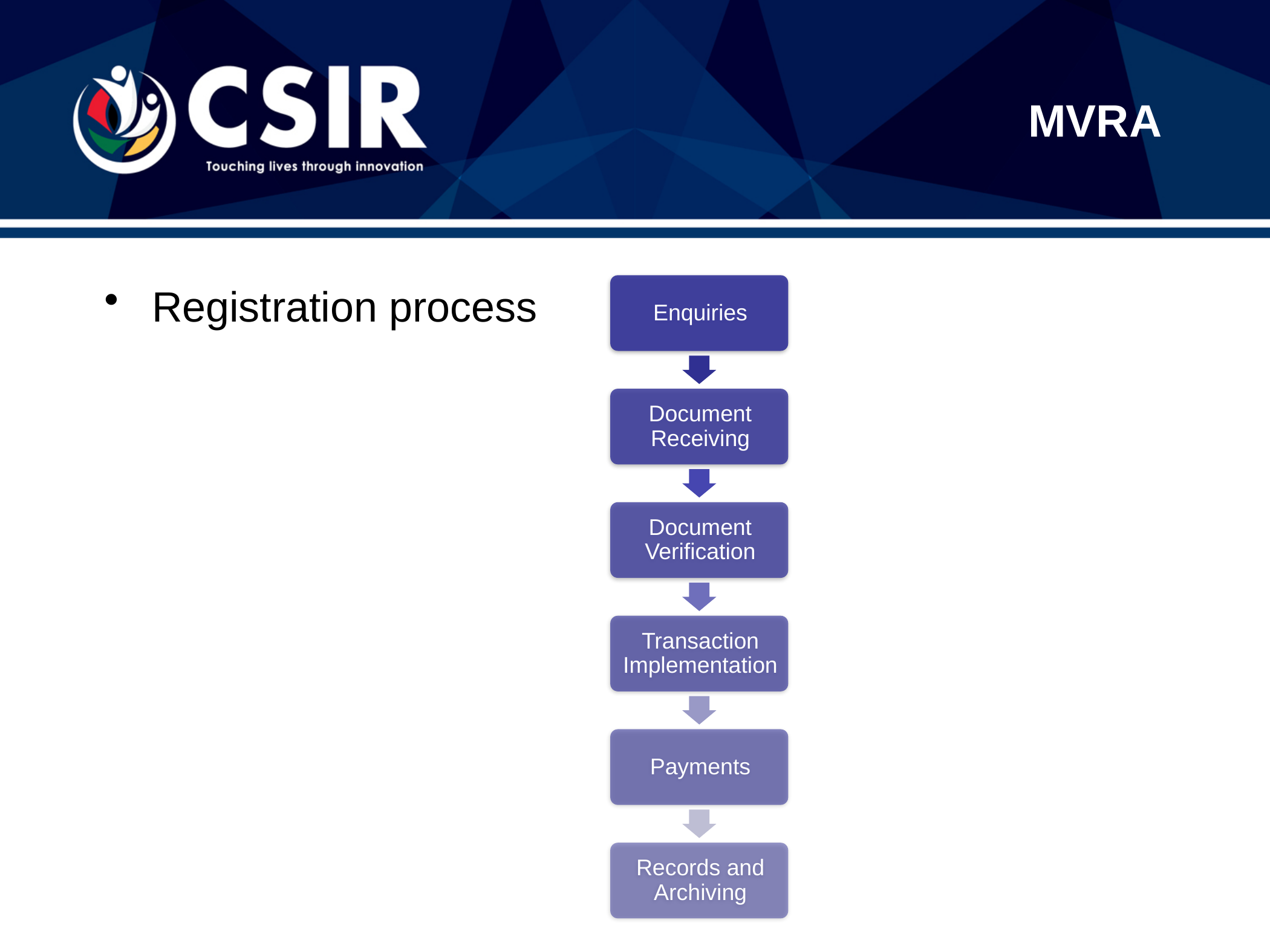

# MVRA
Registration process

Enquiries

Document Receiving

Document Verification

Transaction Implementation

Payments

Records and Archiving